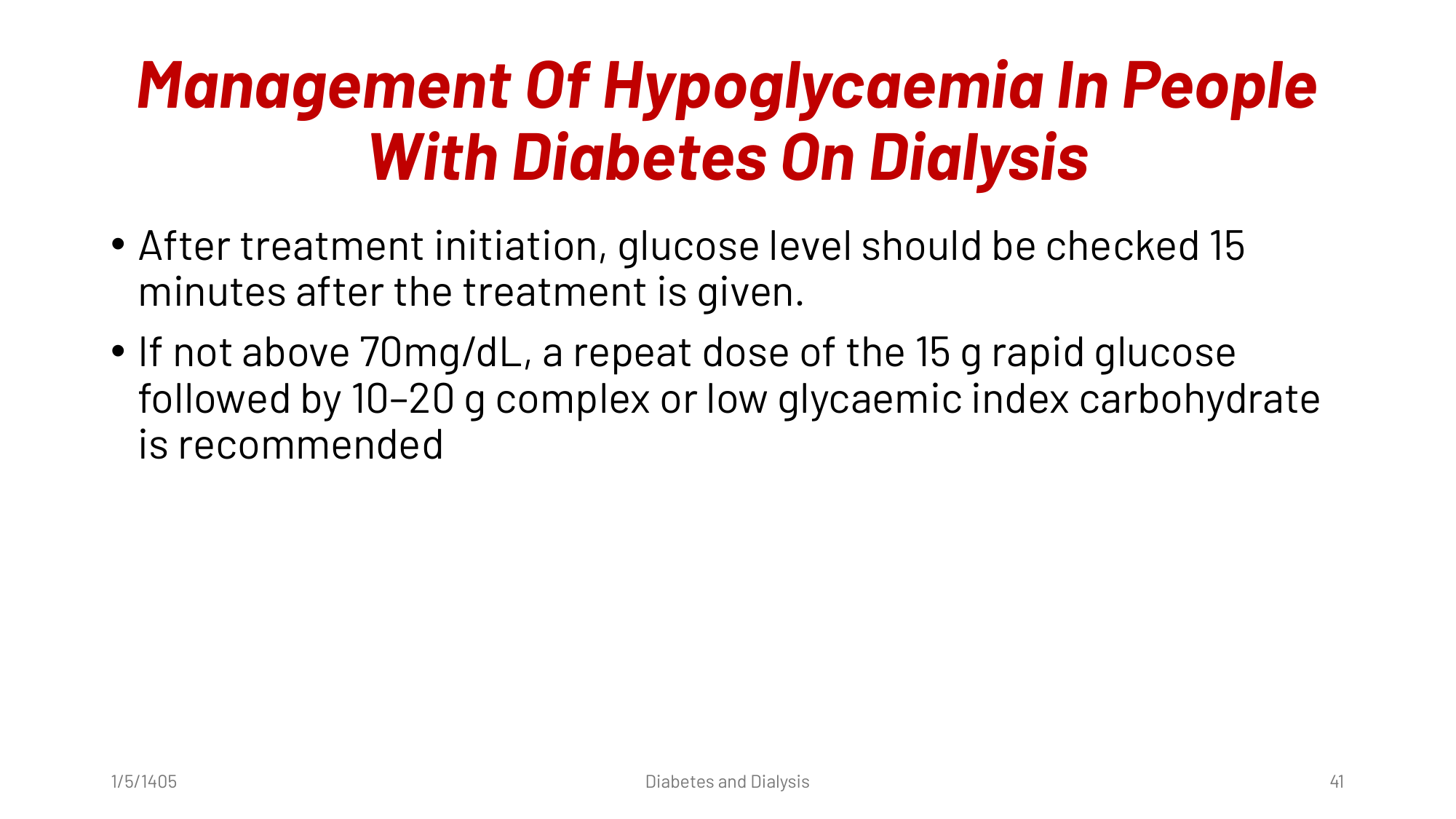

# Management Of Hypoglycaemia In People With Diabetes On Dialysis
After treatment initiation, glucose level should be checked 15 minutes after the treatment is given.
If not above 70mg/dL, a repeat dose of the 15 g rapid glucose followed by 10–20 g complex or low glycaemic index carbohydrate is recommended

1/5/1405
Diabetes and Dialysis
41